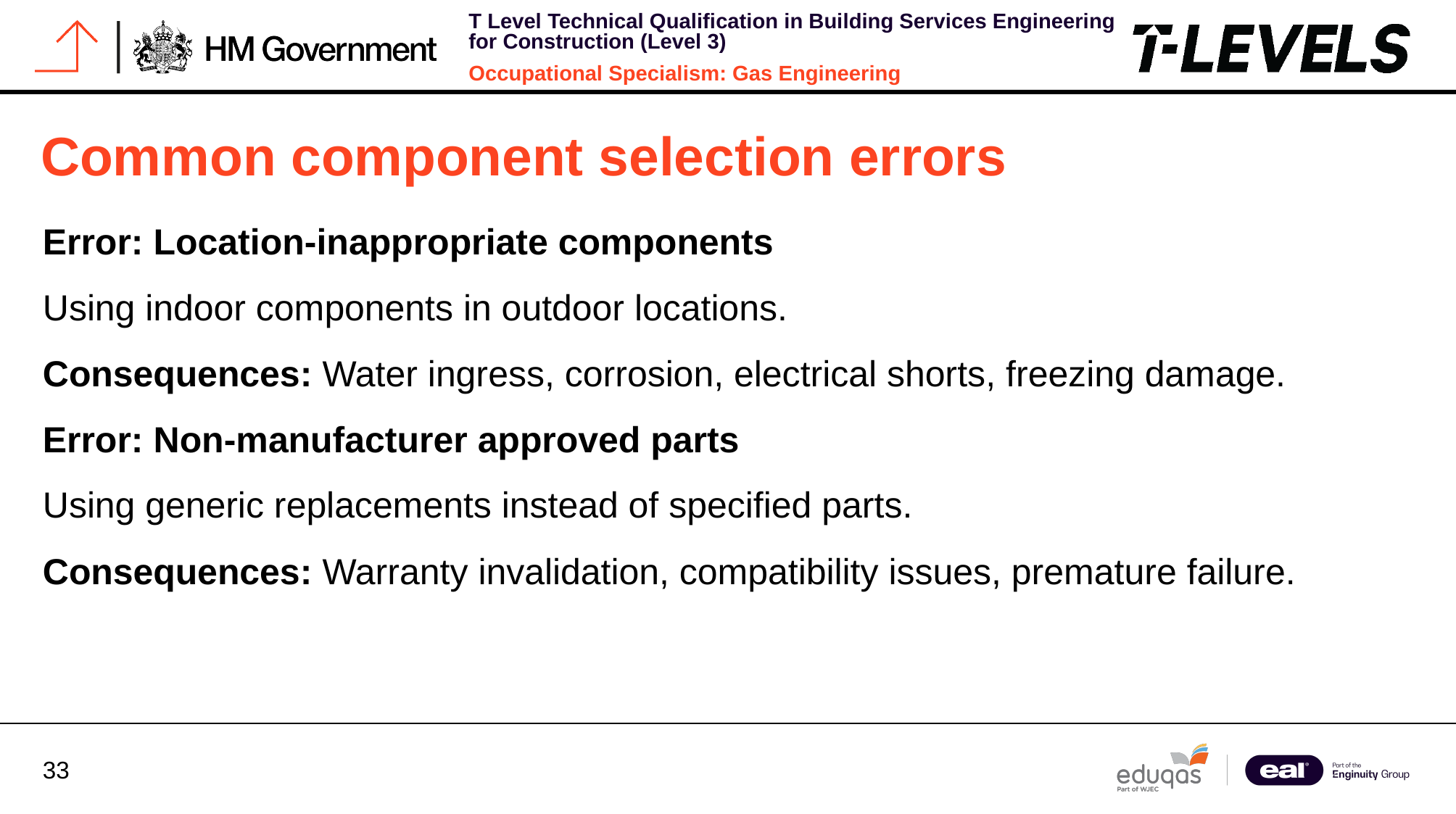

# Common component selection errors
Error: Location-inappropriate components
Using indoor components in outdoor locations.
Consequences: Water ingress, corrosion, electrical shorts, freezing damage.
Error: Non-manufacturer approved parts
Using generic replacements instead of specified parts.
Consequences: Warranty invalidation, compatibility issues, premature failure.